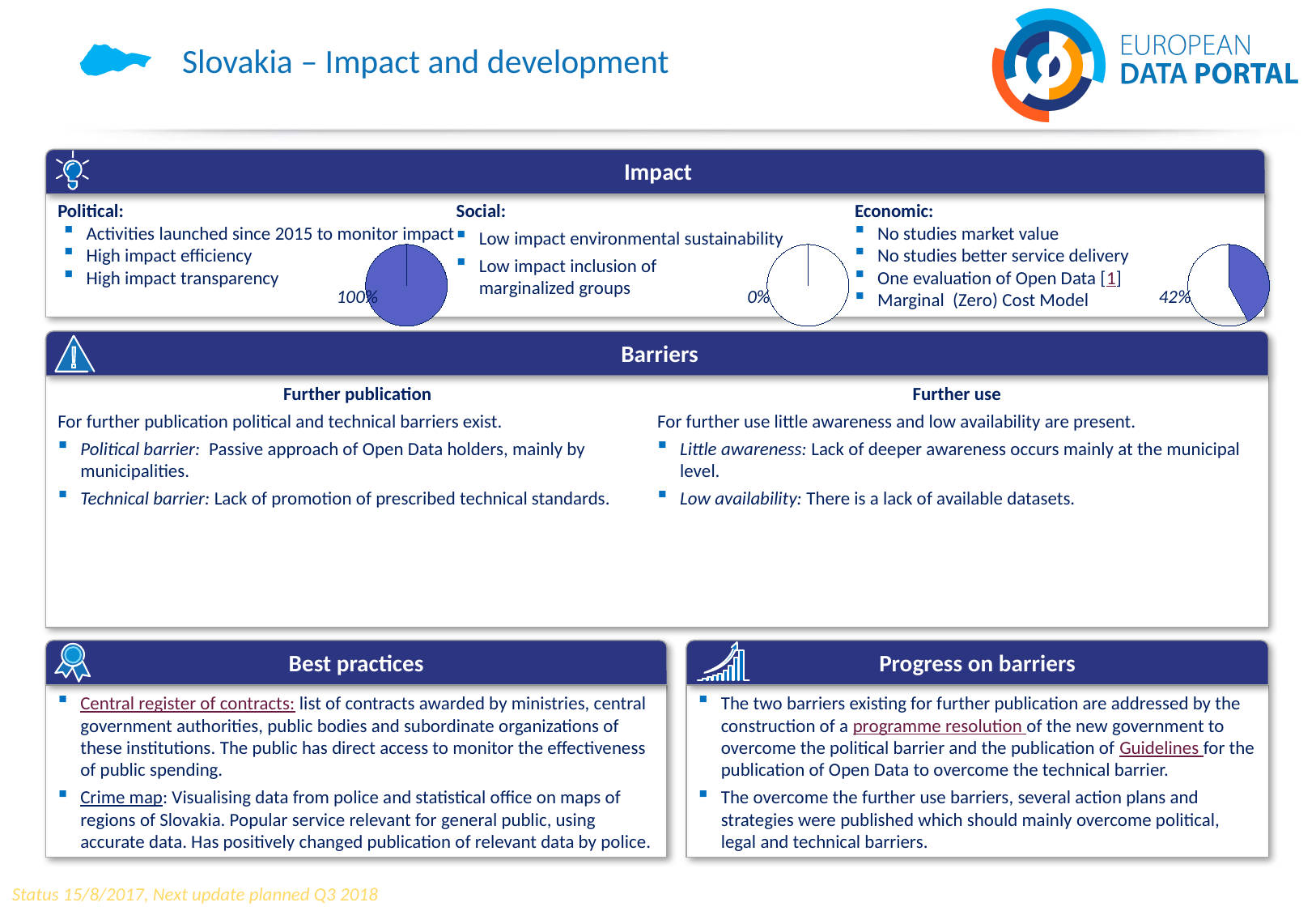

# Slovakia – Impact and development

 Impact

Political:
Activities launched since 2015 to monitor impact
High impact efficiency
High impact transparency

Social:
Low impact environmental sustainability
Low impact inclusion of
marginalized groups

Economic:
No studies market value
No studies better service delivery
One evaluation of Open Data [1]
Marginal  (Zero) Cost Model

### Chart

| Category | Sales |
|---|---|
| 1st Qtr | 100.0 |
| 2nd Qtr | 0.0 |

### Chart

| Category | Sales |
|---|---|
| 1st Qtr | 0.0 |
| 2nd Qtr | 100.0 |

### Chart

| Category | Sales |
|---|---|
| 1st Qtr | 42.0 |
| 2nd Qtr | 58.0 |
100%
0%
42%
 Barriers

Further publication
For further publication political and technical barriers exist.
Political barrier:  Passive approach of Open Data holders, mainly by municipalities.
Technical barrier: Lack of promotion of prescribed technical standards.

Further use
For further use little awareness and low availability are present.
Little awareness: Lack of deeper awareness occurs mainly at the municipal level.
Low availability: There is a lack of available datasets.
Best practices
Progress on barriers

Central register of contracts: list of contracts awarded by ministries, central government authorities, public bodies and subordinate organizations of these institutions. The public has direct access to monitor the effectiveness of public spending.
Crime map: Visualising data from police and statistical office on maps of regions of Slovakia. Popular service relevant for general public, using accurate data. Has positively changed publication of relevant data by police.
The two barriers existing for further publication are addressed by the construction of a programme resolution of the new government to overcome the political barrier and the publication of Guidelines for the publication of Open Data to overcome the technical barrier.
The overcome the further use barriers, several action plans and strategies were published which should mainly overcome political, legal and technical barriers.
Status 15/8/2017, Next update planned Q3 2018